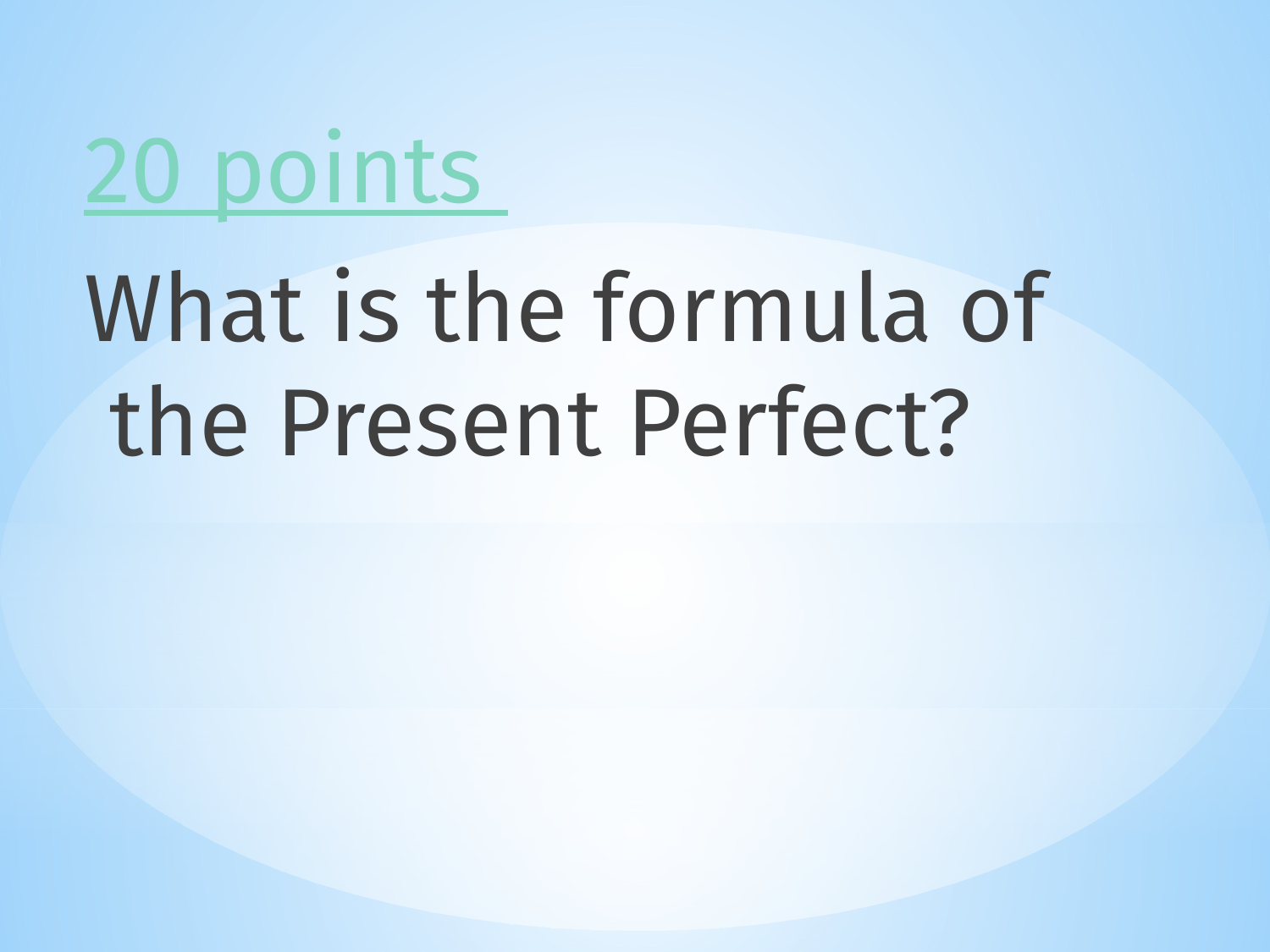

20 points
What is the formula of the Present Perfect?